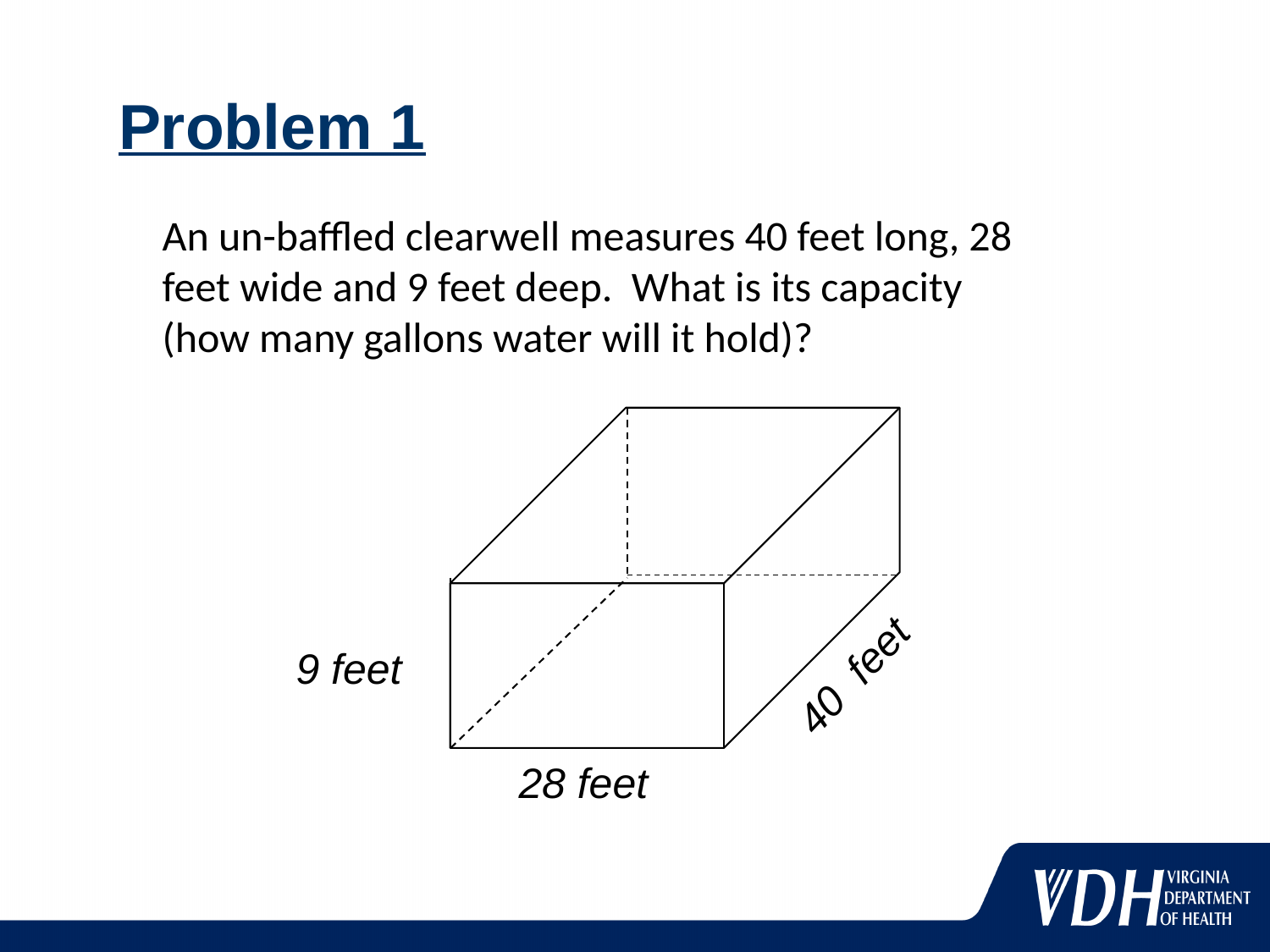

# Problem 1
An un-baffled clearwell measures 40 feet long, 28 feet wide and 9 feet deep.  What is its capacity (how many gallons water will it hold)?

40  feet
28 feet
9 feet